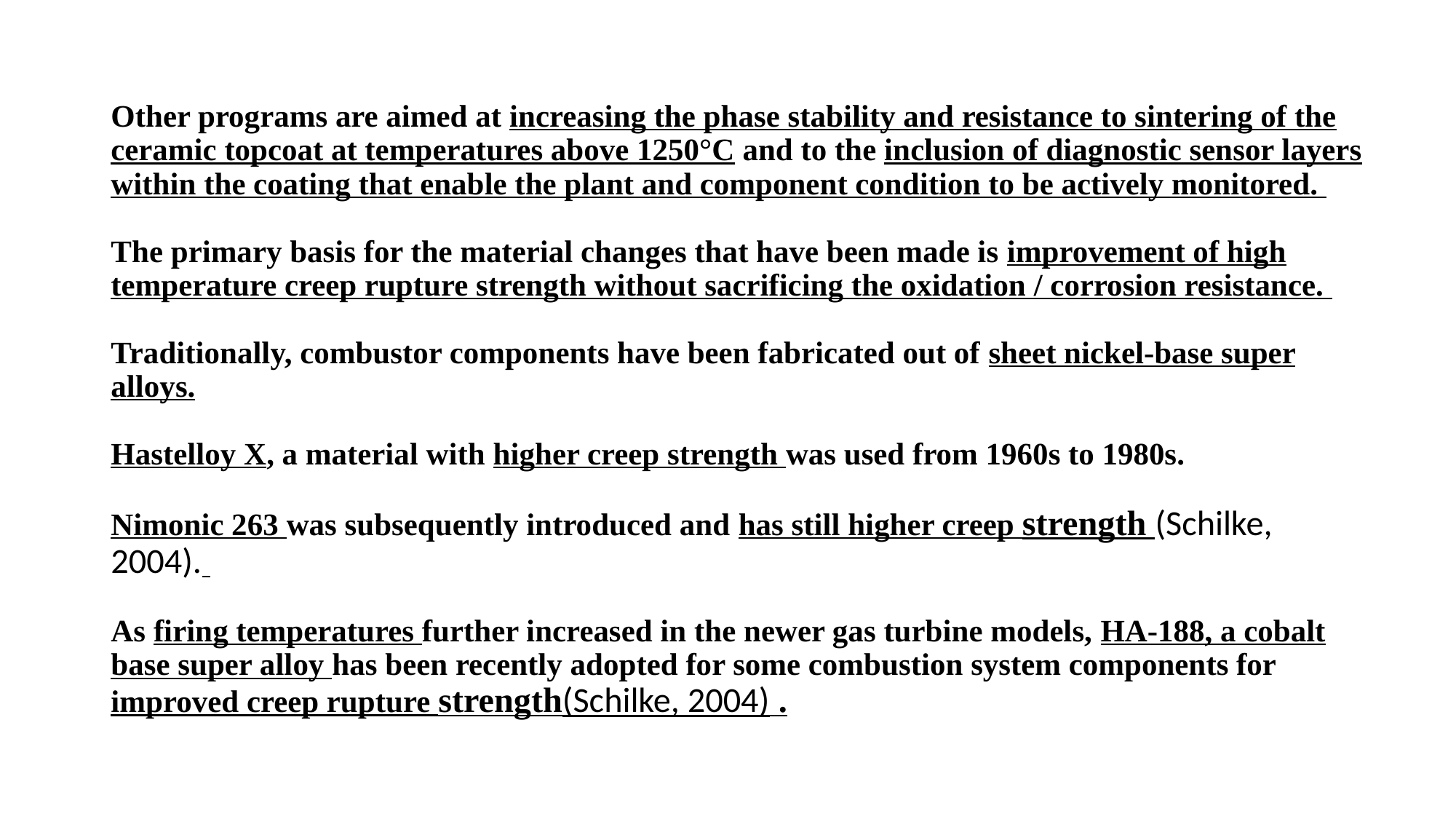

# Other programs are aimed at increasing the phase stability and resistance to sintering of the ceramic topcoat at temperatures above 1250°C and to the inclusion of diagnostic sensor layers within the coating that enable the plant and component condition to be actively monitored. The primary basis for the material changes that have been made is improvement of high temperature creep rupture strength without sacrificing the oxidation / corrosion resistance. Traditionally, combustor components have been fabricated out of sheet nickel-base super alloys. Hastelloy X, a material with higher creep strength was used from 1960s to 1980s. Nimonic 263 was subsequently introduced and has still higher creep strength (Schilke, 2004). As firing temperatures further increased in the newer gas turbine models, HA-188, a cobalt base super alloy has been recently adopted for some combustion system components for improved creep rupture strength(Schilke, 2004) .